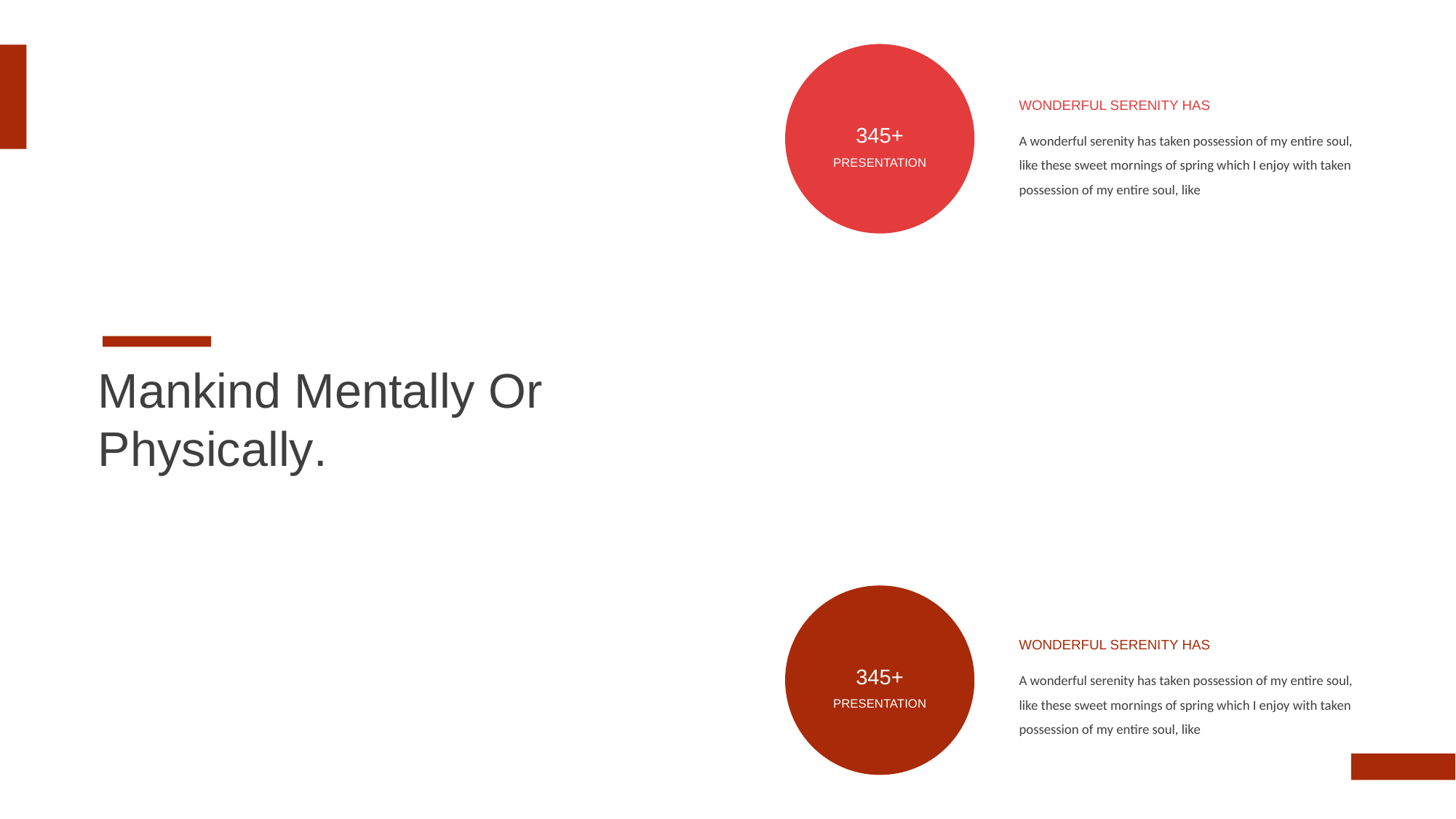

WONDERFUL SERENITY HAS
345+ PRESENTATION
A wonderful serenity has taken possession of my entire soul, like these sweet mornings of spring which I enjoy with taken possession of my entire soul, like

Mankind Mentally Or Physically.

WONDERFUL SERENITY HAS
345+ PRESENTATION
A wonderful serenity has taken possession of my entire soul, like these sweet mornings of spring which I enjoy with taken possession of my entire soul, like